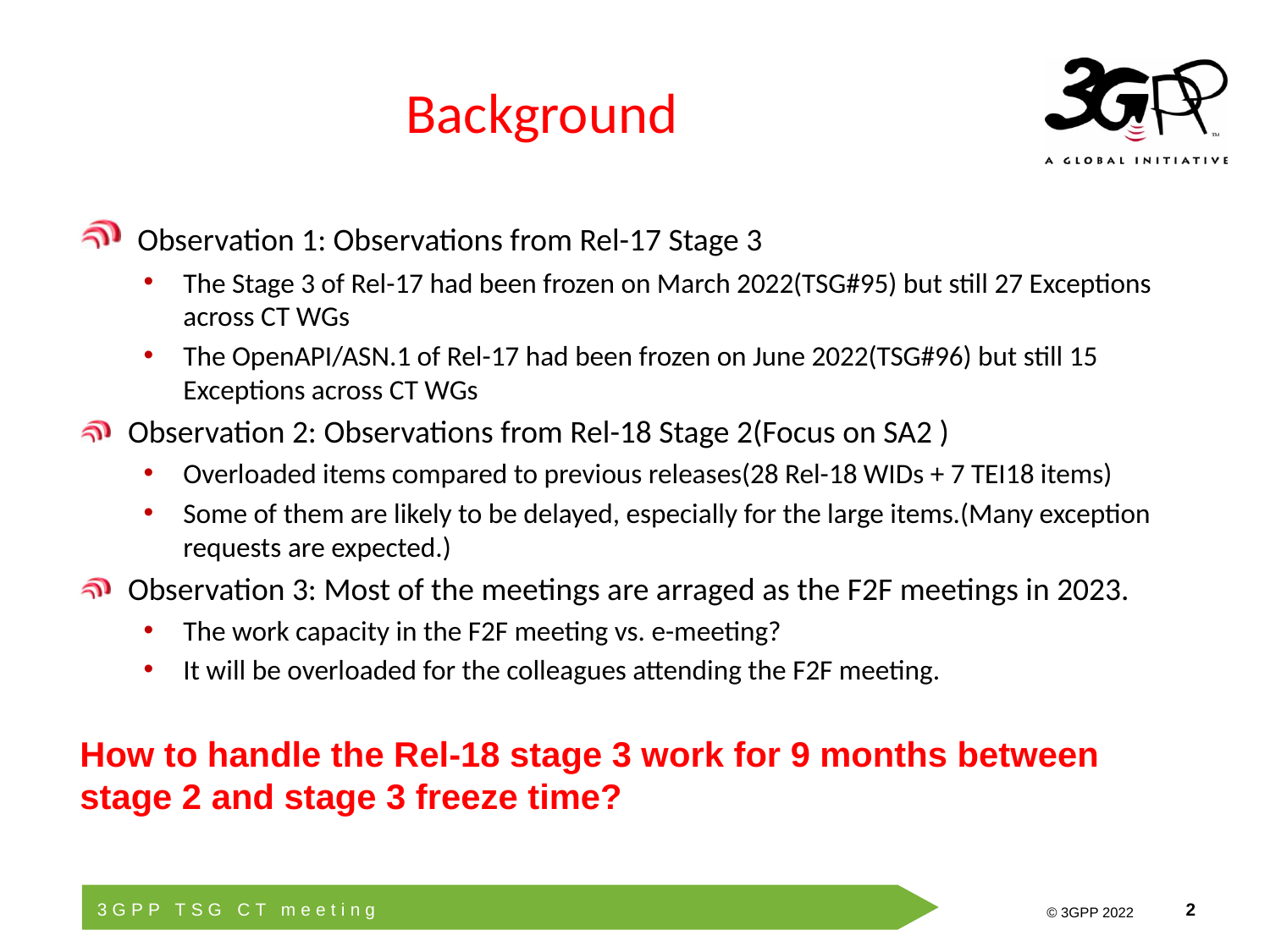

# Background
 Observation 1: Observations from Rel-17 Stage 3
The Stage 3 of Rel-17 had been frozen on March 2022(TSG#95) but still 27 Exceptions across CT WGs
The OpenAPI/ASN.1 of Rel-17 had been frozen on June 2022(TSG#96) but still 15 Exceptions across CT WGs
Observation 2: Observations from Rel-18 Stage 2(Focus on SA2 )
Overloaded items compared to previous releases(28 Rel-18 WIDs + 7 TEI18 items)
Some of them are likely to be delayed, especially for the large items.(Many exception requests are expected.)
Observation 3: Most of the meetings are arraged as the F2F meetings in 2023.
The work capacity in the F2F meeting vs. e-meeting?
It will be overloaded for the colleagues attending the F2F meeting.

How to handle the Rel-18 stage 3 work for 9 months between stage 2 and stage 3 freeze time?